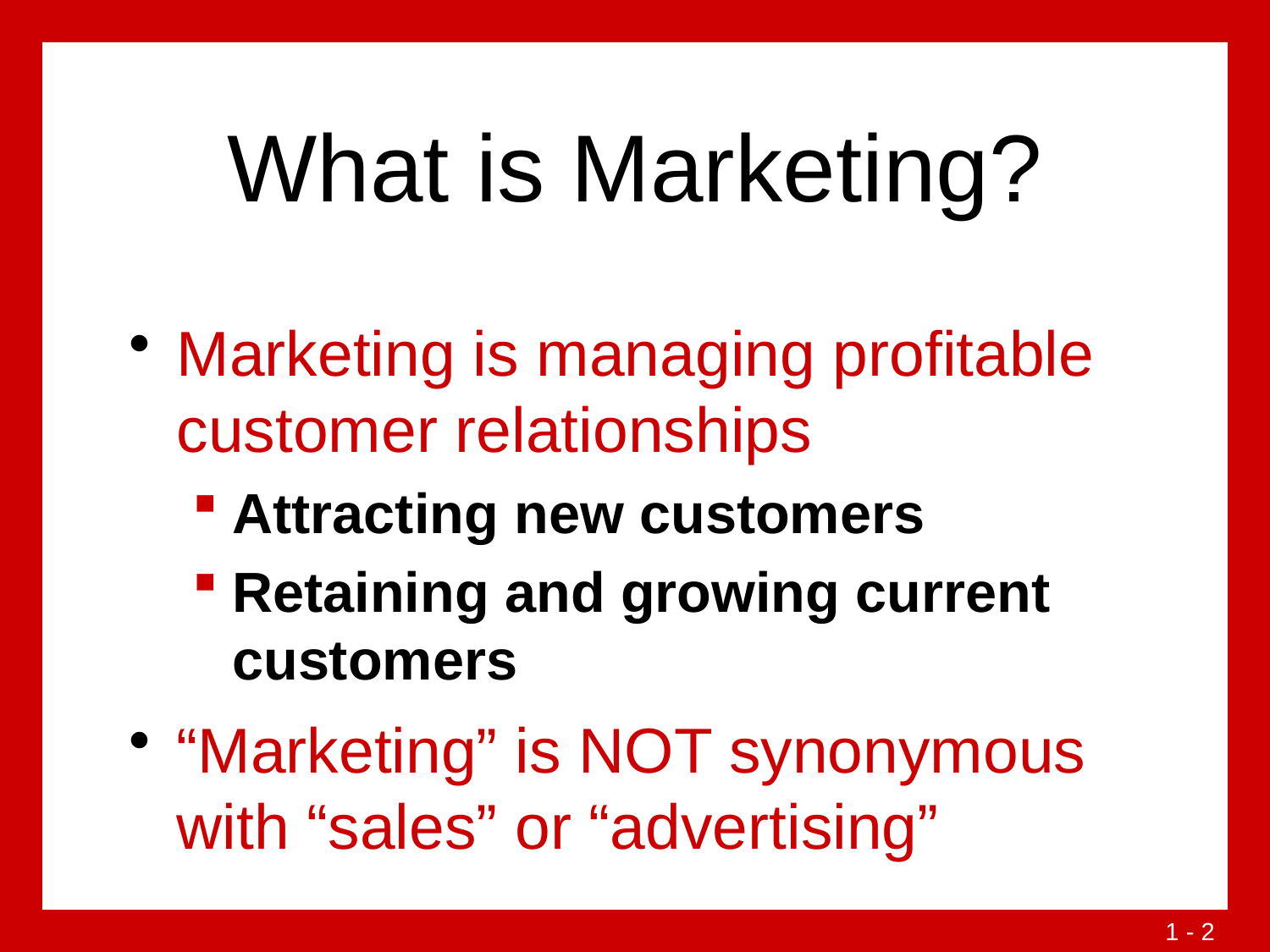

# What is Marketing?
Marketing is managing profitable customer relationships
Attracting new customers
Retaining and growing current customers
“Marketing” is NOT synonymous with “sales” or “advertising”
1 - 2